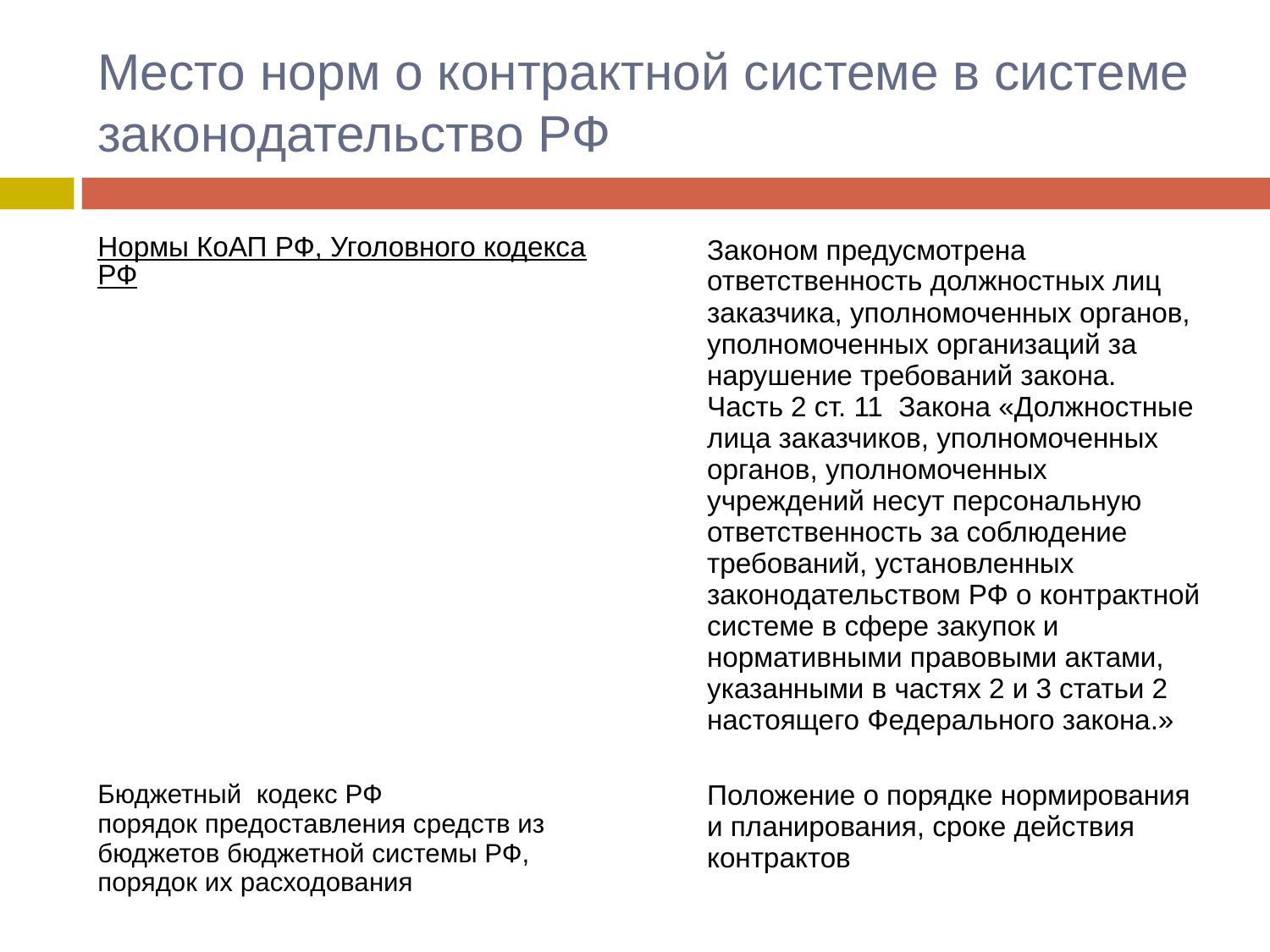

# Место норм о контрактной системе в системе законодательство РФ

| Нормы КоАП РФ, Уголовного кодекса РФ |  | Законом предусмотрена ответственность должностных лиц заказчика, уполномоченных органов, уполномоченных организаций за нарушение требований закона. Часть 2 ст. 11 Закона «Должностные лица заказчиков, уполномоченных органов, уполномоченных учреждений несут персональную ответственность за соблюдение требований, установленных законодательством РФ о контрактной системе в сфере закупок и нормативными правовыми актами, указанными в частях 2 и 3 статьи 2 настоящего Федерального закона.» |
| --- | --- | --- |
| Бюджетный кодекс РФ порядок предоставления средств из бюджетов бюджетной системы РФ, порядок их расходования |  | Положение о порядке нормирования и планирования, сроке действия контрактов |